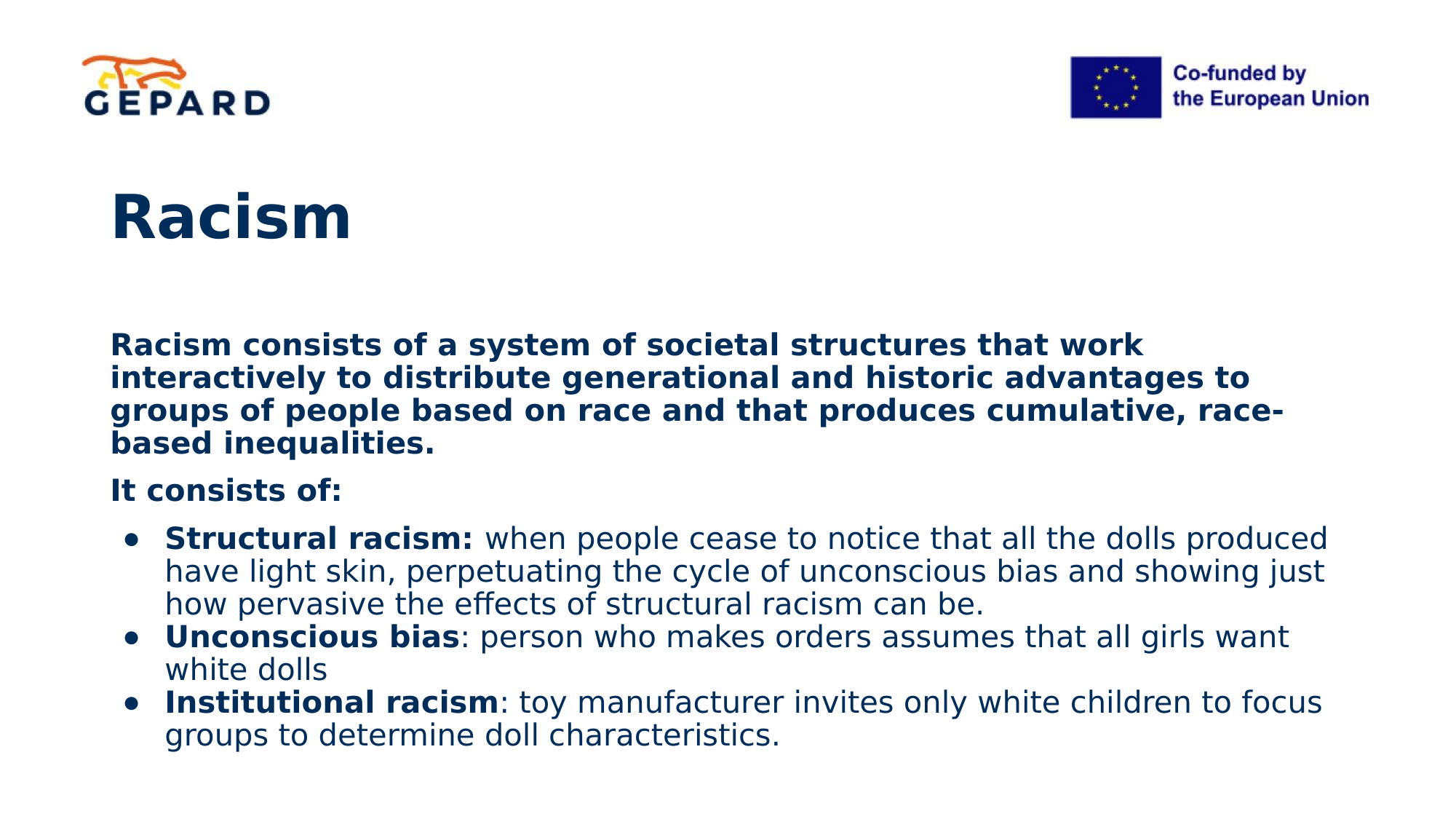

# Racism
Racism consists of a system of societal structures that work interactively to distribute generational and historic advantages to groups of people based on race and that produces cumulative, race-based inequalities.
It consists of:
Structural racism: when people cease to notice that all the dolls produced have light skin, perpetuating the cycle of unconscious bias and showing just how pervasive the effects of structural racism can be.
Unconscious bias: person who makes orders assumes that all girls want white dolls
Institutional racism: toy manufacturer invites only white children to focus groups to determine doll characteristics.